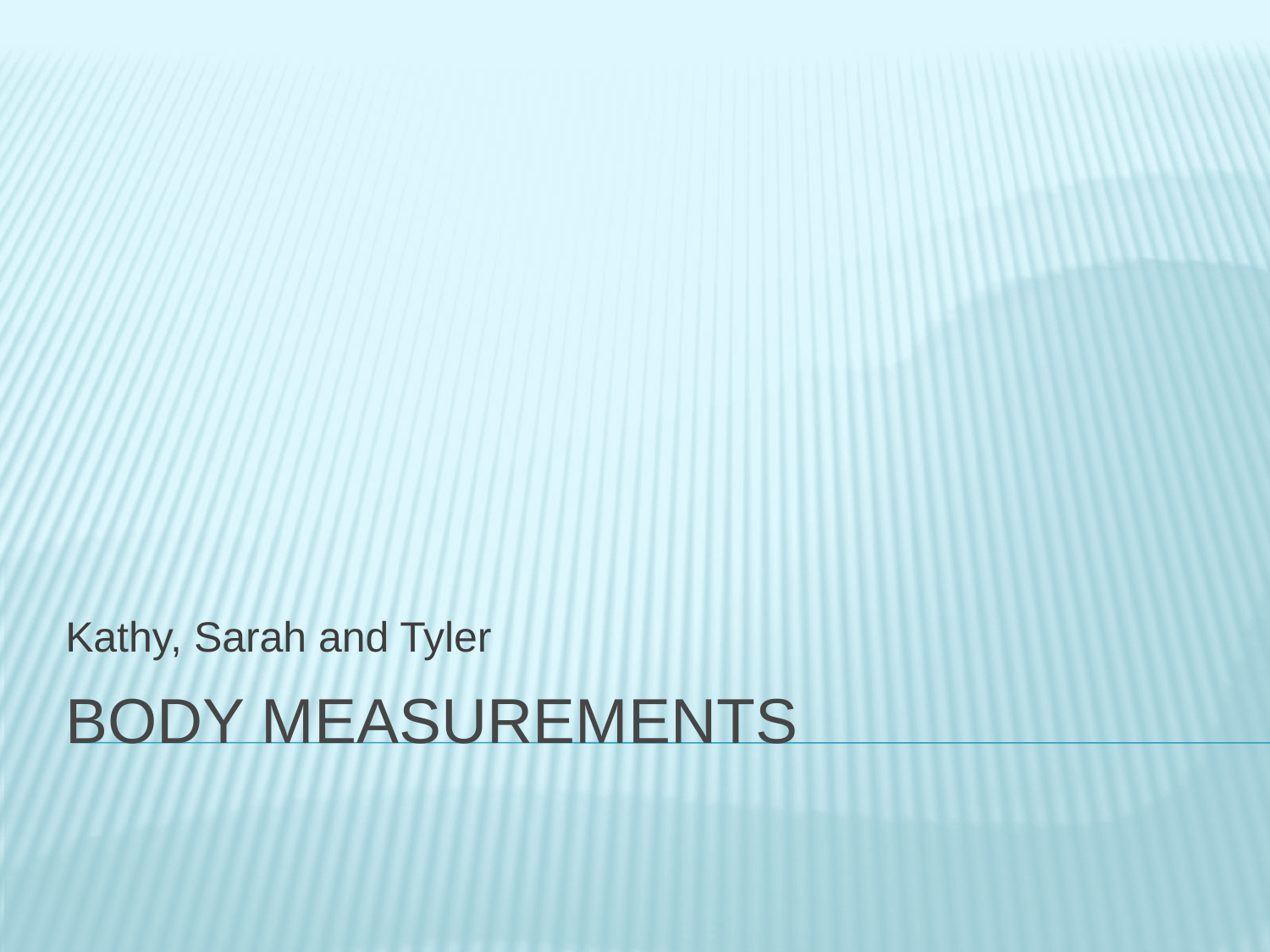

Kathy, Sarah and Tyler
# Body measurements